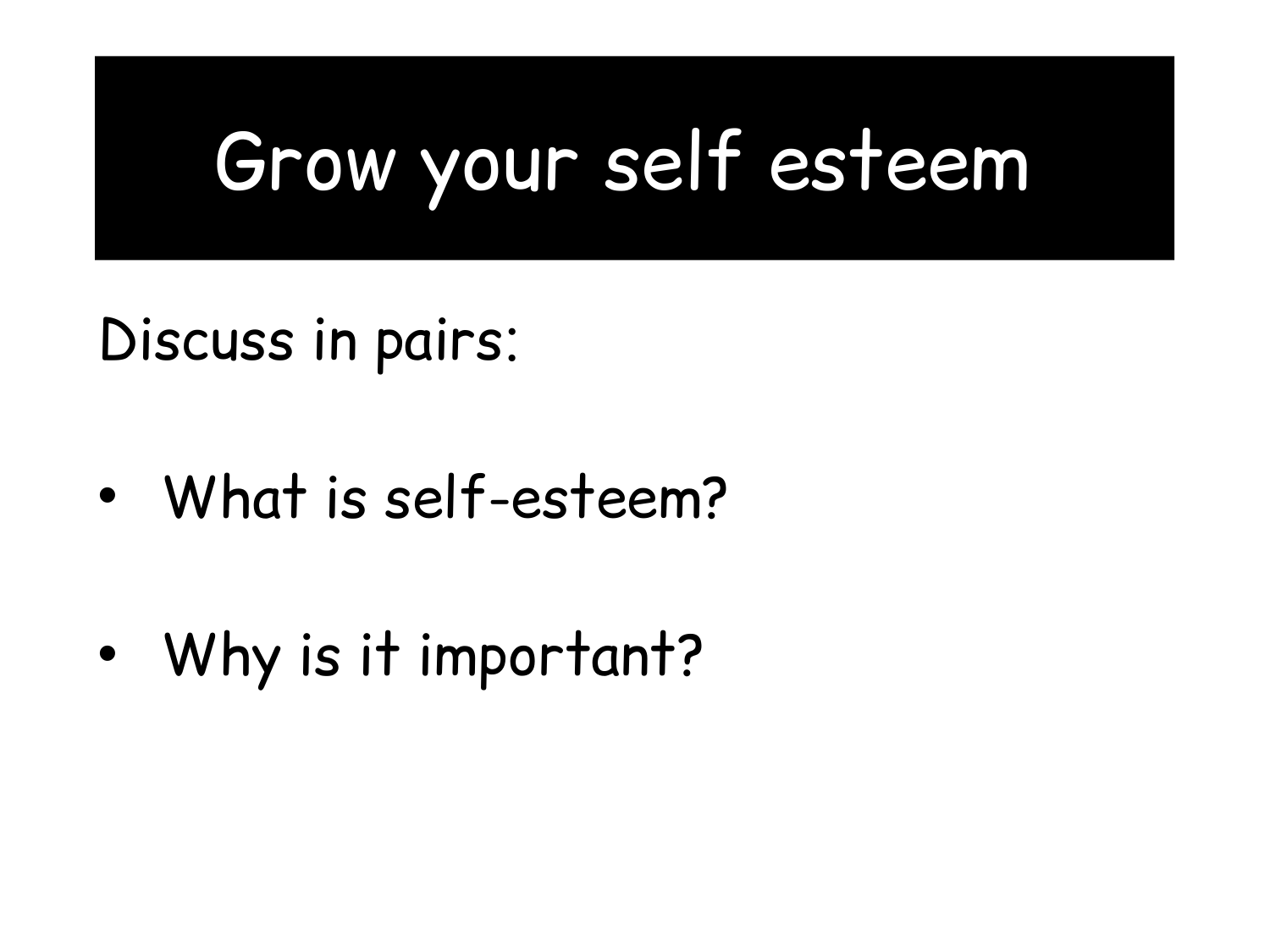

# Grow your self esteem
Discuss in pairs:

What is self-esteem?

Why is it important?